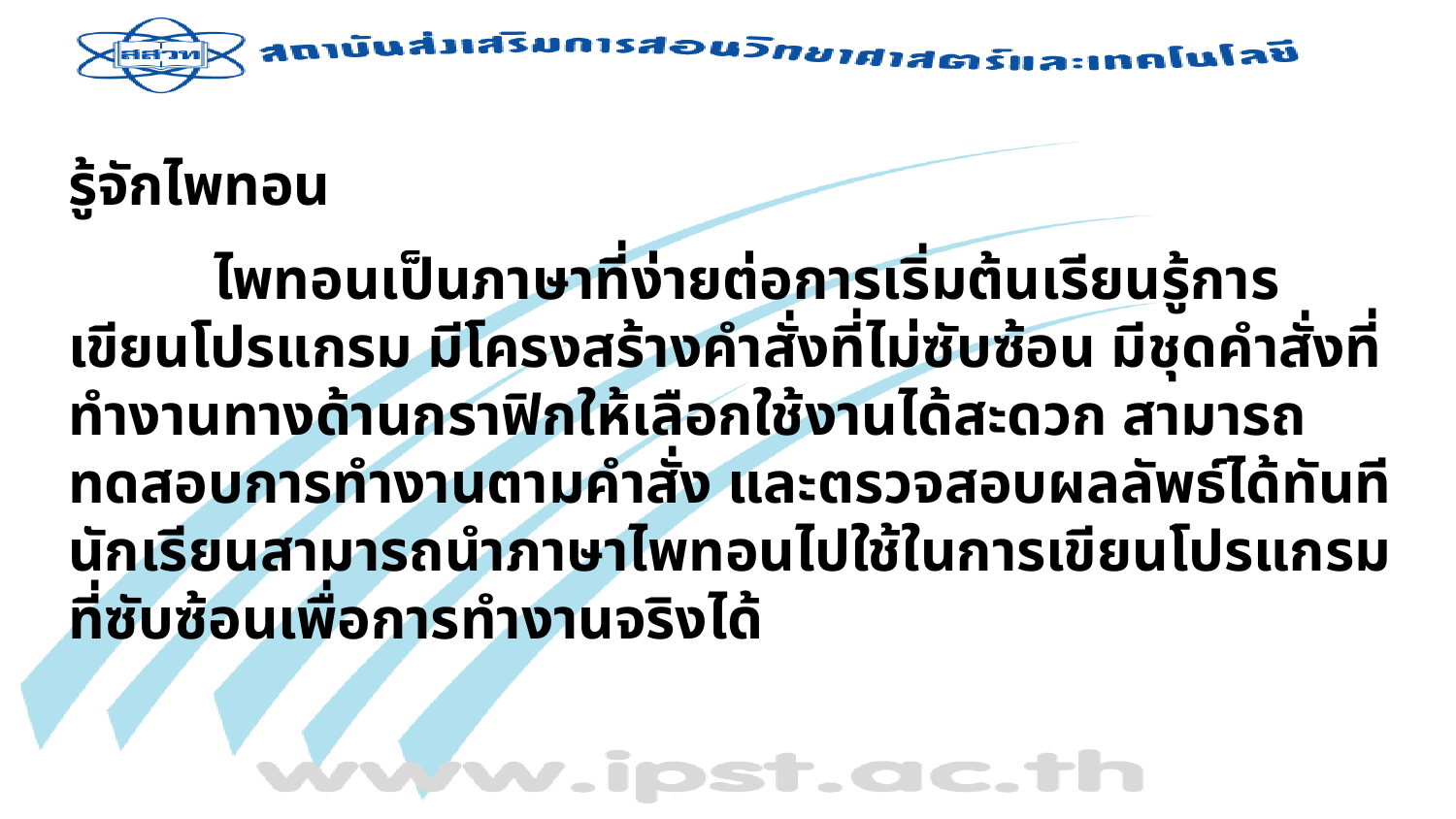

# รู้จักไพทอน

	ไพทอนเป็นภาษาที่ง่ายต่อการเริ่มต้นเรียนรู้การเขียนโปรแกรม มีโครงสร้างคำสั่งที่ไม่ซับซ้อน มีชุดคำสั่งที่ทำงานทางด้านกราฟิกให้เลือกใช้งานได้สะดวก สามารถทดสอบการทำงานตามคำสั่ง และตรวจสอบผลลัพธ์ได้ทันที นักเรียนสามารถนำภาษาไพทอนไปใช้ในการเขียนโปรแกรมที่ซับซ้อนเพื่อการทำงานจริงได้